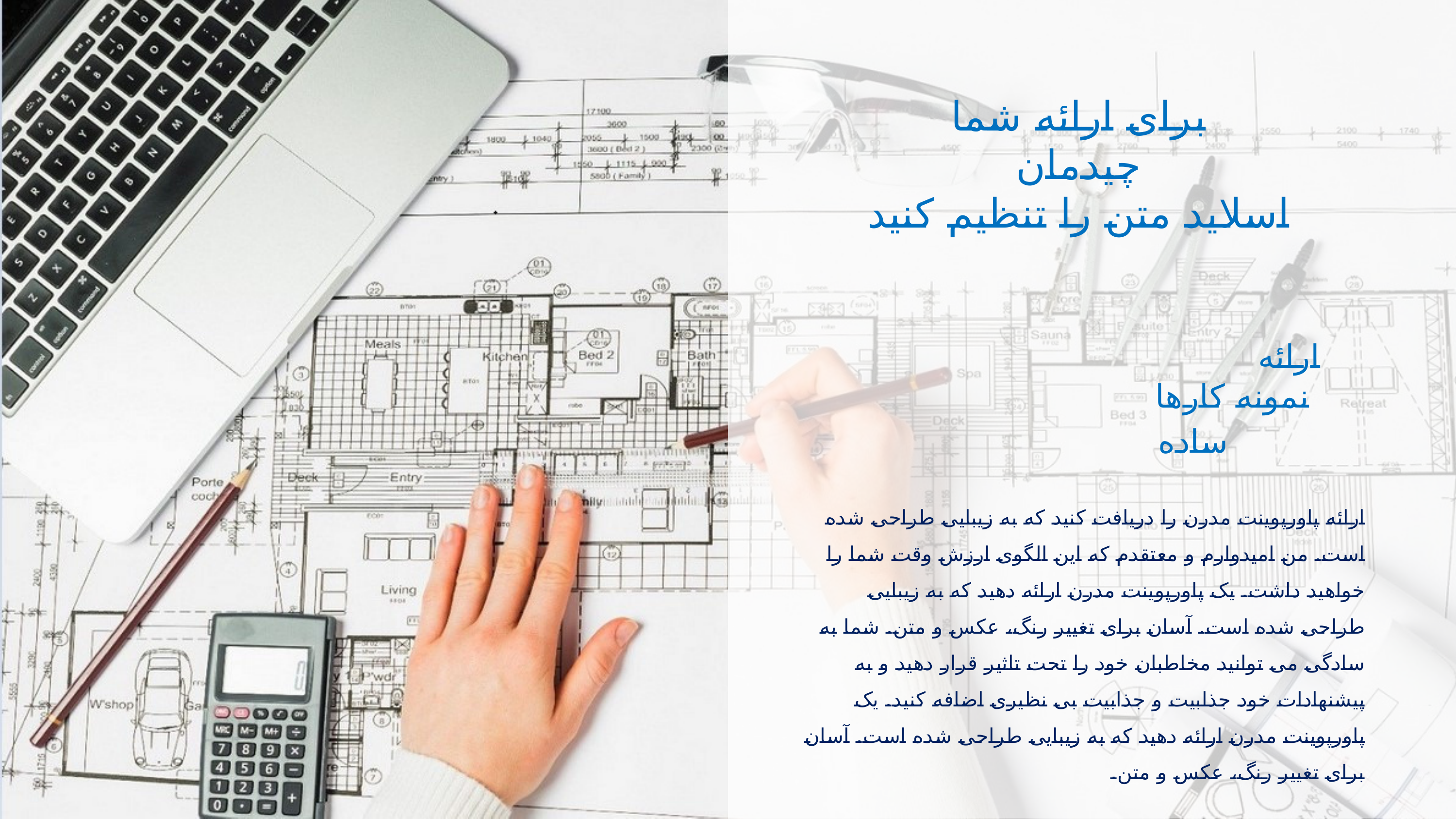

برای ارائه شما
چیدمان
اسلاید متن را تنظیم کنید
ارائه
نمونه کارها
ساده
ارائه پاورپوینت مدرن را دریافت کنید که به زیبایی طراحی شده است. من امیدوارم و معتقدم که این الگوی ارزش وقت شما را خواهید داشت. یک پاورپوینت مدرن ارائه دهید که به زیبایی طراحی شده است. آسان برای تغییر رنگ، عکس و متن. شما به سادگی می توانید مخاطبان خود را تحت تاثیر قرار دهید و به پیشنهادات خود جذابیت و جذابیت بی نظیری اضافه کنید. یک پاورپوینت مدرن ارائه دهید که به زیبایی طراحی شده است. آسان برای تغییر رنگ، عکس و متن.